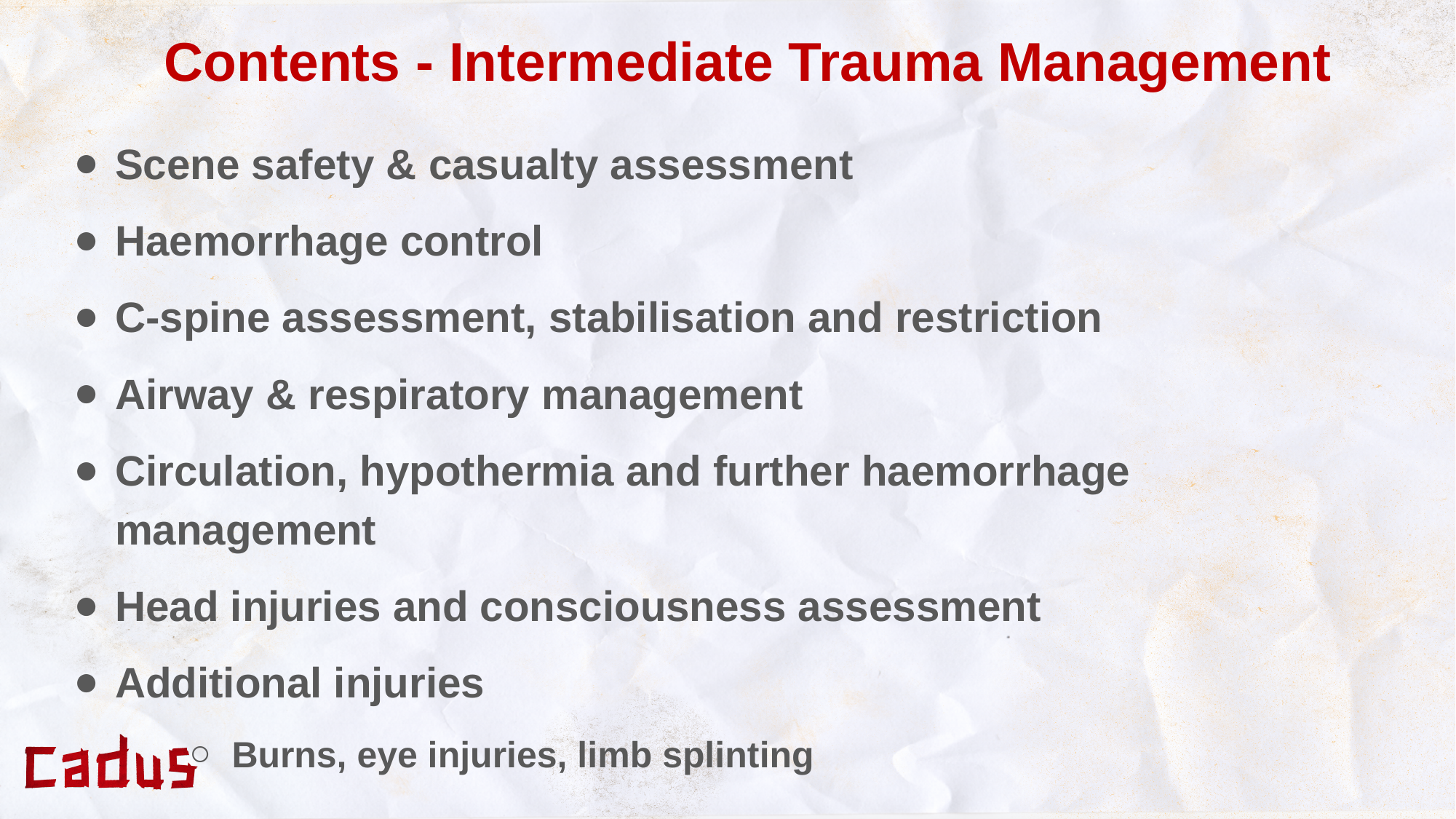

Contents - Intermediate Trauma Management
Scene safety & casualty assessment
Haemorrhage control
C-spine assessment, stabilisation and restriction
Airway & respiratory management
Circulation, hypothermia and further haemorrhage management
Head injuries and consciousness assessment
Additional injuries
Burns, eye injuries, limb splinting